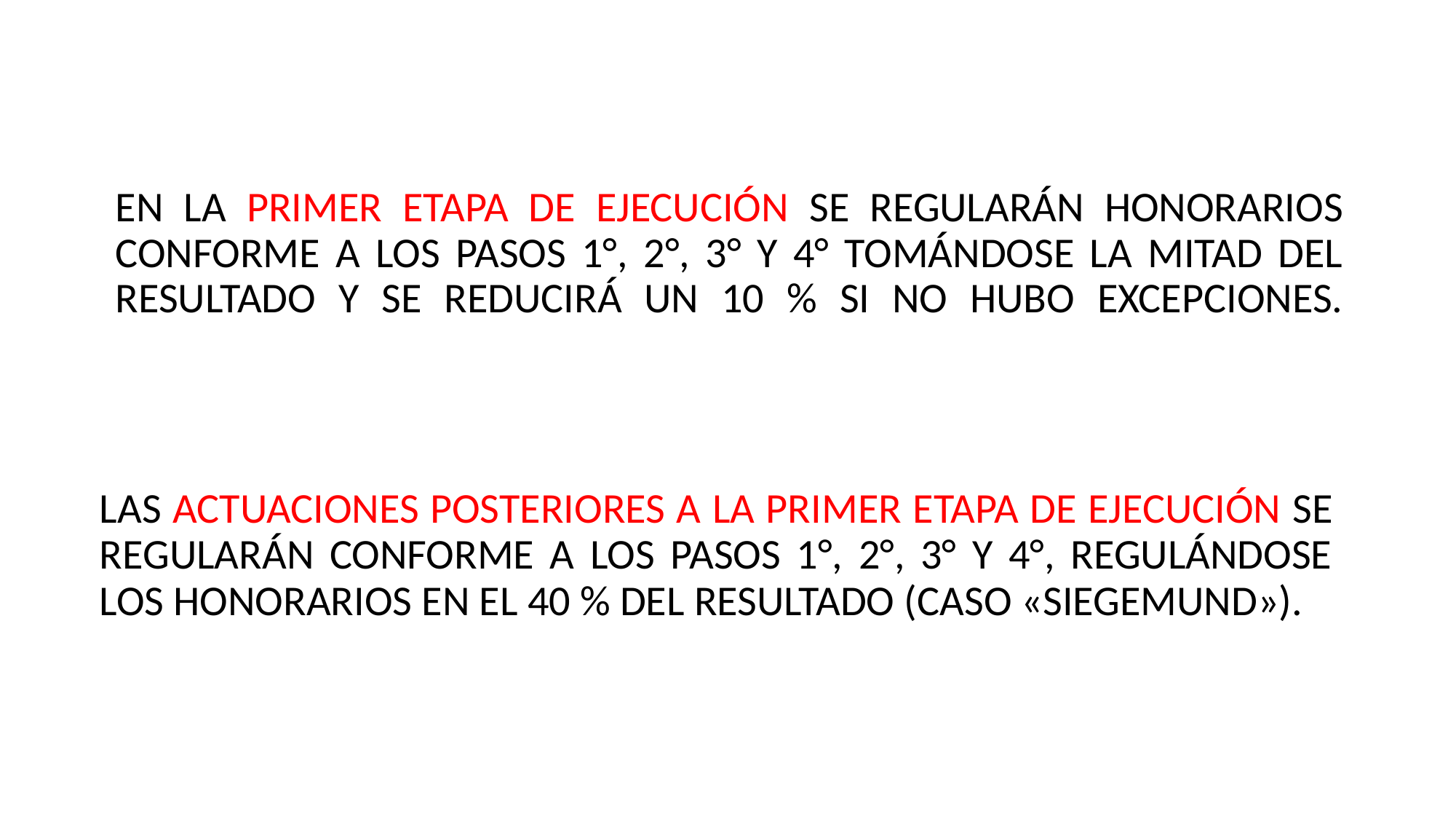

# EN LA PRIMER ETAPA DE EJECUCIÓN SE REGULARÁN HONORARIOS CONFORME A LOS PASOS 1°, 2°, 3° Y 4° TOMÁNDOSE LA MITAD DEL RESULTADO Y SE REDUCIRÁ UN 10 % SI NO HUBO EXCEPCIONES.
LAS ACTUACIONES POSTERIORES A LA PRIMER ETAPA DE EJECUCIÓN SE REGULARÁN CONFORME A LOS PASOS 1°, 2°, 3° Y 4°, REGULÁNDOSE LOS HONORARIOS EN EL 40 % DEL RESULTADO (CASO «SIEGEMUND»).